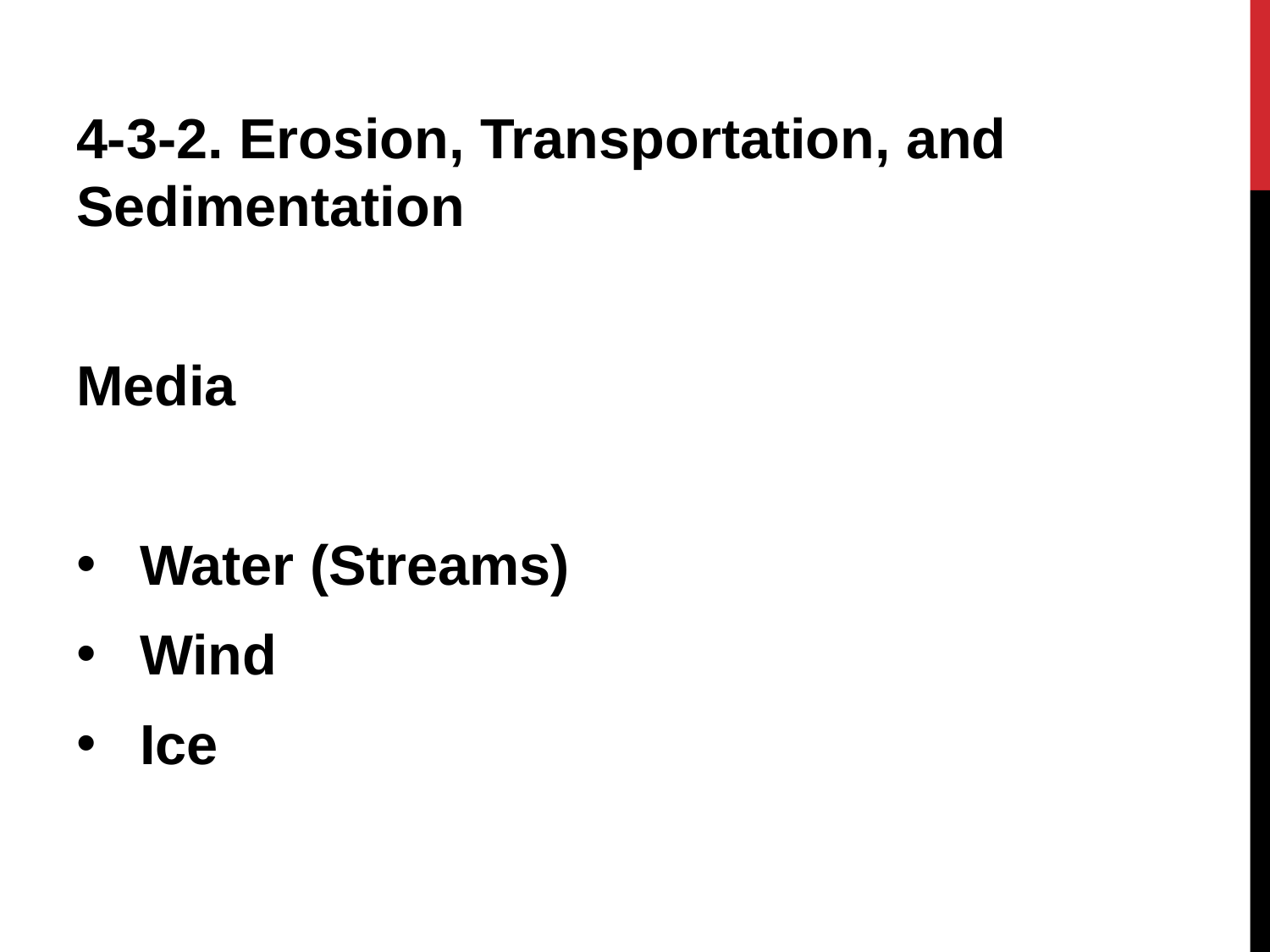

4-3-2. Erosion, Transportation, and Sedimentation

Media

Water (Streams)
Wind
Ice